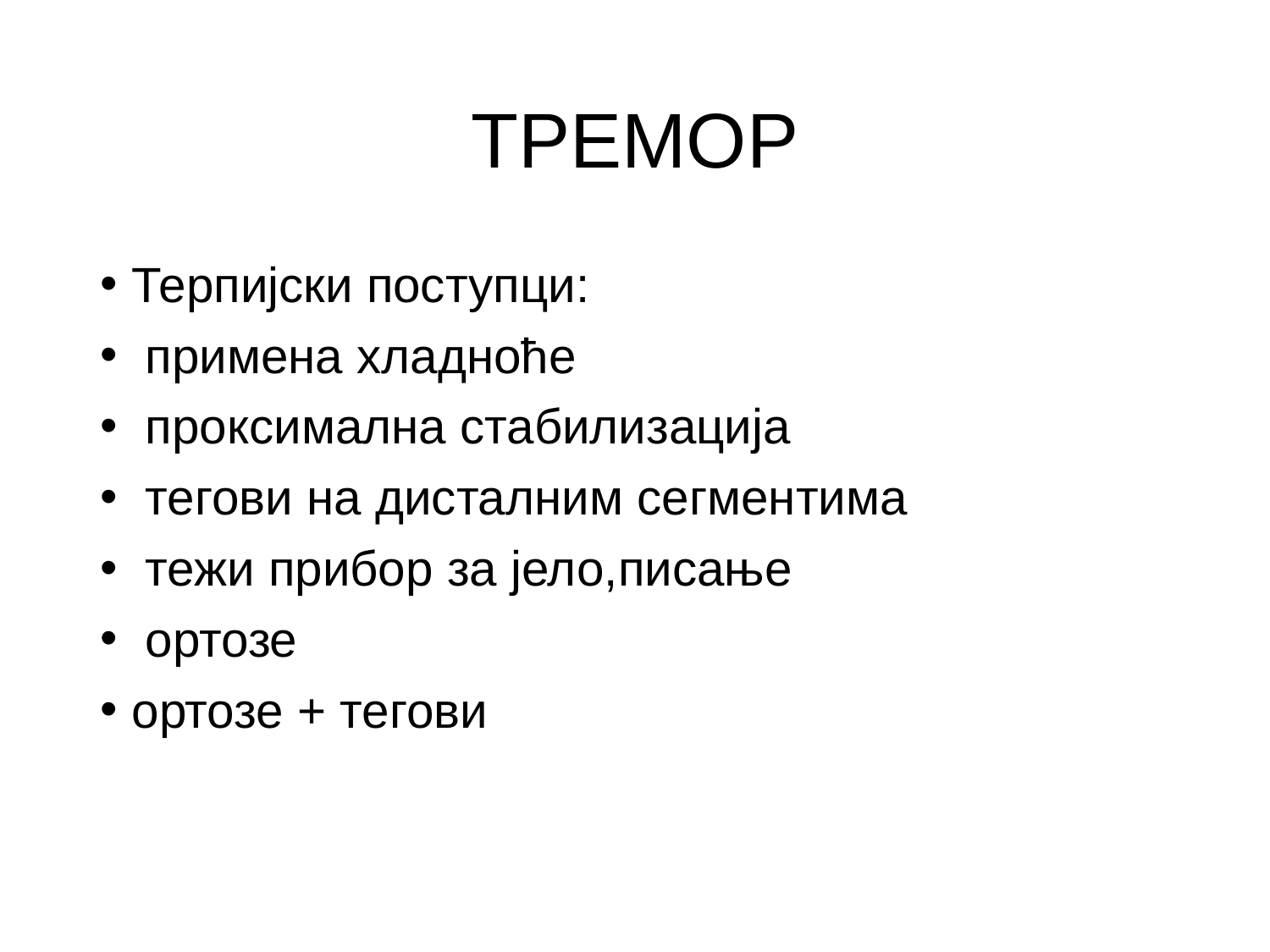

# ТРЕМОР
Терпијски поступци:
 примена хладноће
 проксимална стабилизација
 тегови на дисталним сегментима
 тежи прибор за јело,писање
 ортозе
ортозе + тегови